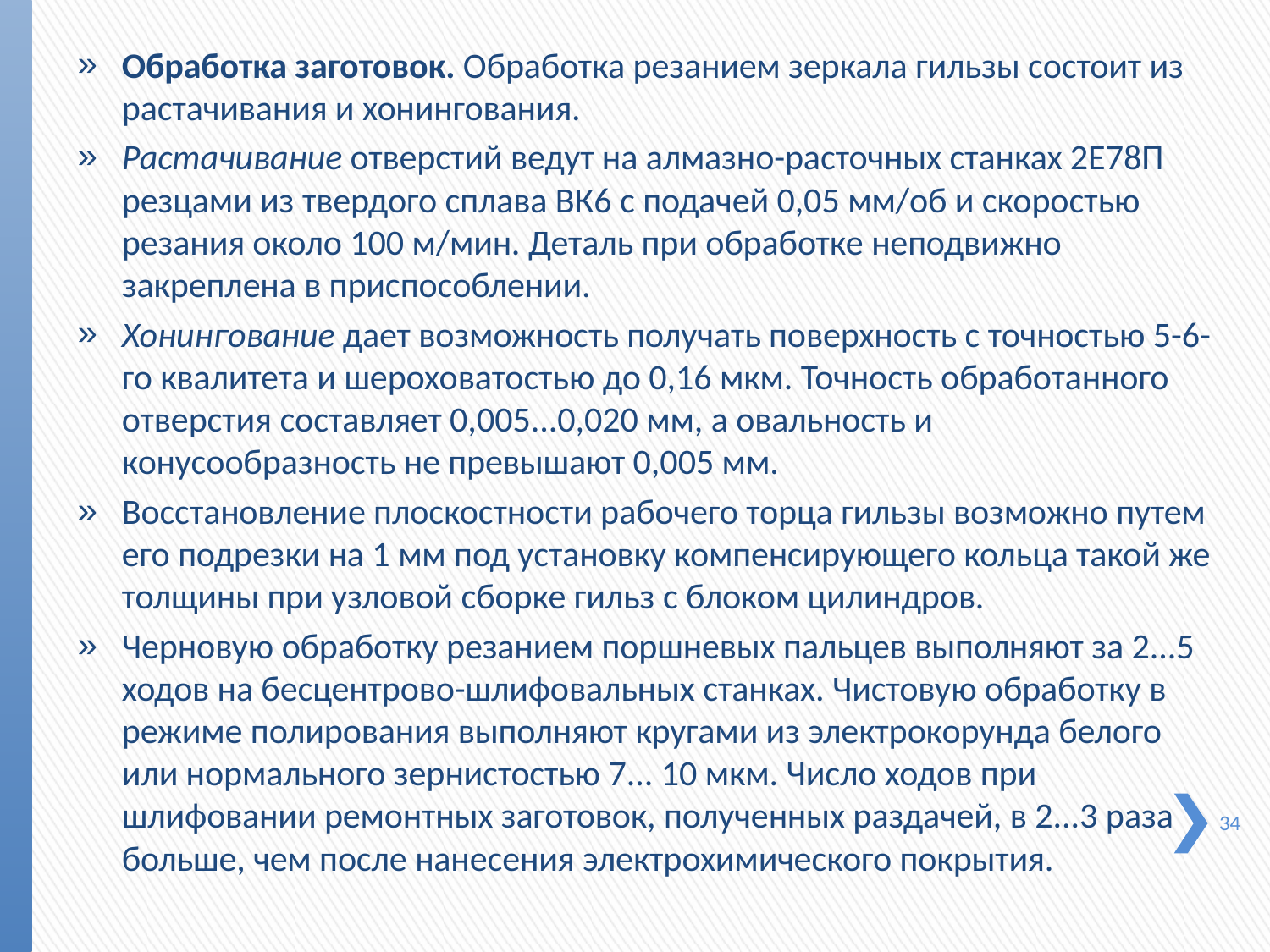

Обработка заготовок. Обработка резанием зеркала гильзы состоит из растачивания и хонингования.
Растачивание отверстий ведут на алмазно-расточных станках 2Е78П резцами из твердого сплава ВК6 с подачей 0,05 мм/об и скоростью резания около 100 м/мин. Деталь при обработке неподвижно закреплена в приспособлении.
Хонингование дает возможность получать поверхность с точностью 5-6-го квалитета и шероховатостью до 0,16 мкм. Точность обработанного отверстия составляет 0,005...0,020 мм, а овальность и конусообразность не превышают 0,005 мм.
Восстановление плоскостности рабочего торца гильзы возможно путем его подрезки на 1 мм под установку компен­сирующего кольца такой же толщины при узловой сборке гильз с блоком цилиндров.
Черновую обработку резанием поршневых пальцев выпол­няют за 2...5 ходов на бесцентрово-шлифовальных станках. Чистовую обработку в режиме полирования выполняют кру­гами из электрокорунда белого или нормального зернисто­стью 7... 10 мкм. Число ходов при шлифовании ремонтных за­готовок, полученных раздачей, в 2...3 раза больше, чем после нанесения электрохимического покрытия.

34